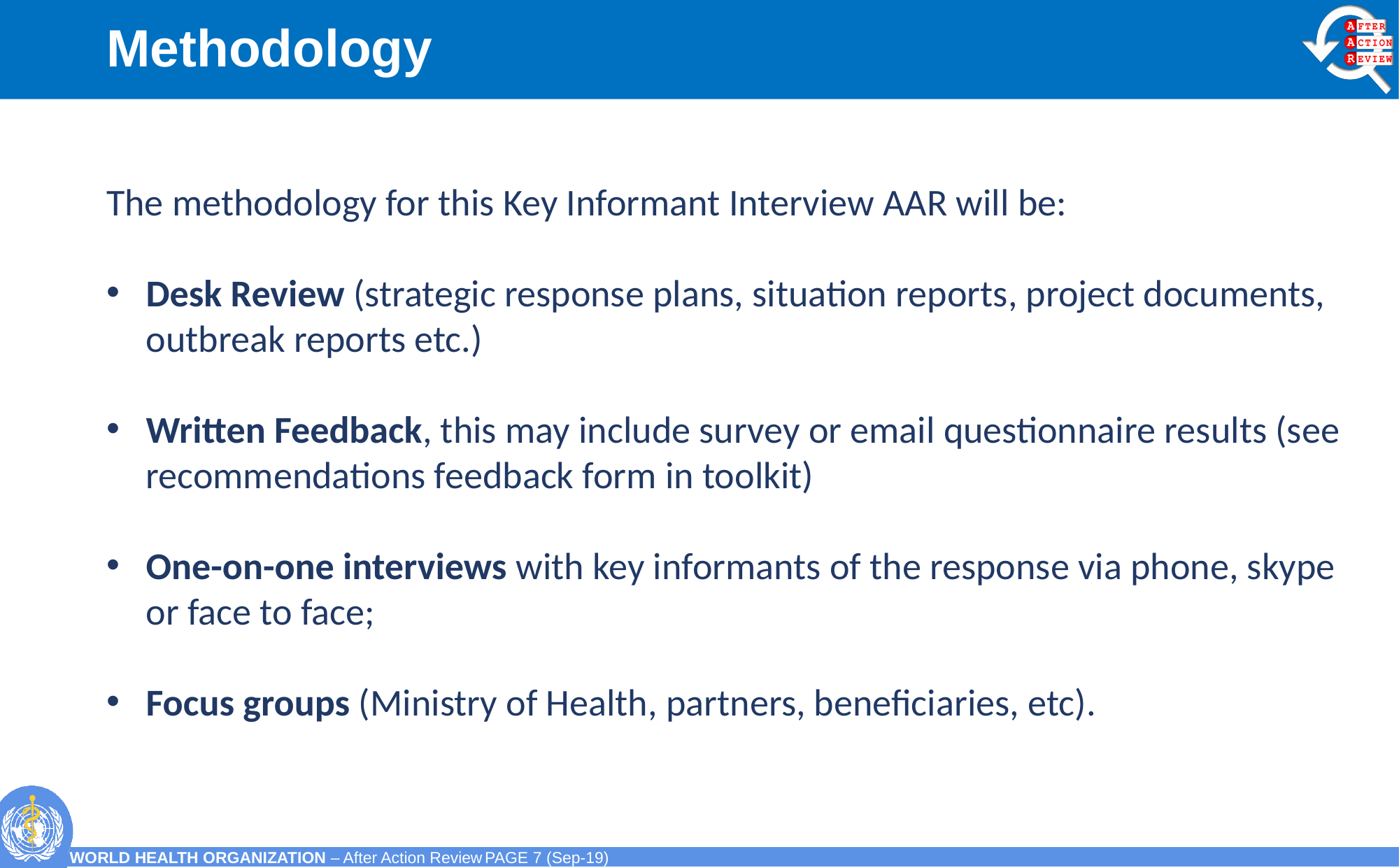

# Methodology
The methodology for this Key Informant Interview AAR will be:

Desk Review (strategic response plans, situation reports, project documents, outbreak reports etc.)

Written Feedback, this may include survey or email questionnaire results (see recommendations feedback form in toolkit)

One-on-one interviews with key informants of the response via phone, skype or face to face;

Focus groups (Ministry of Health, partners, beneficiaries, etc).